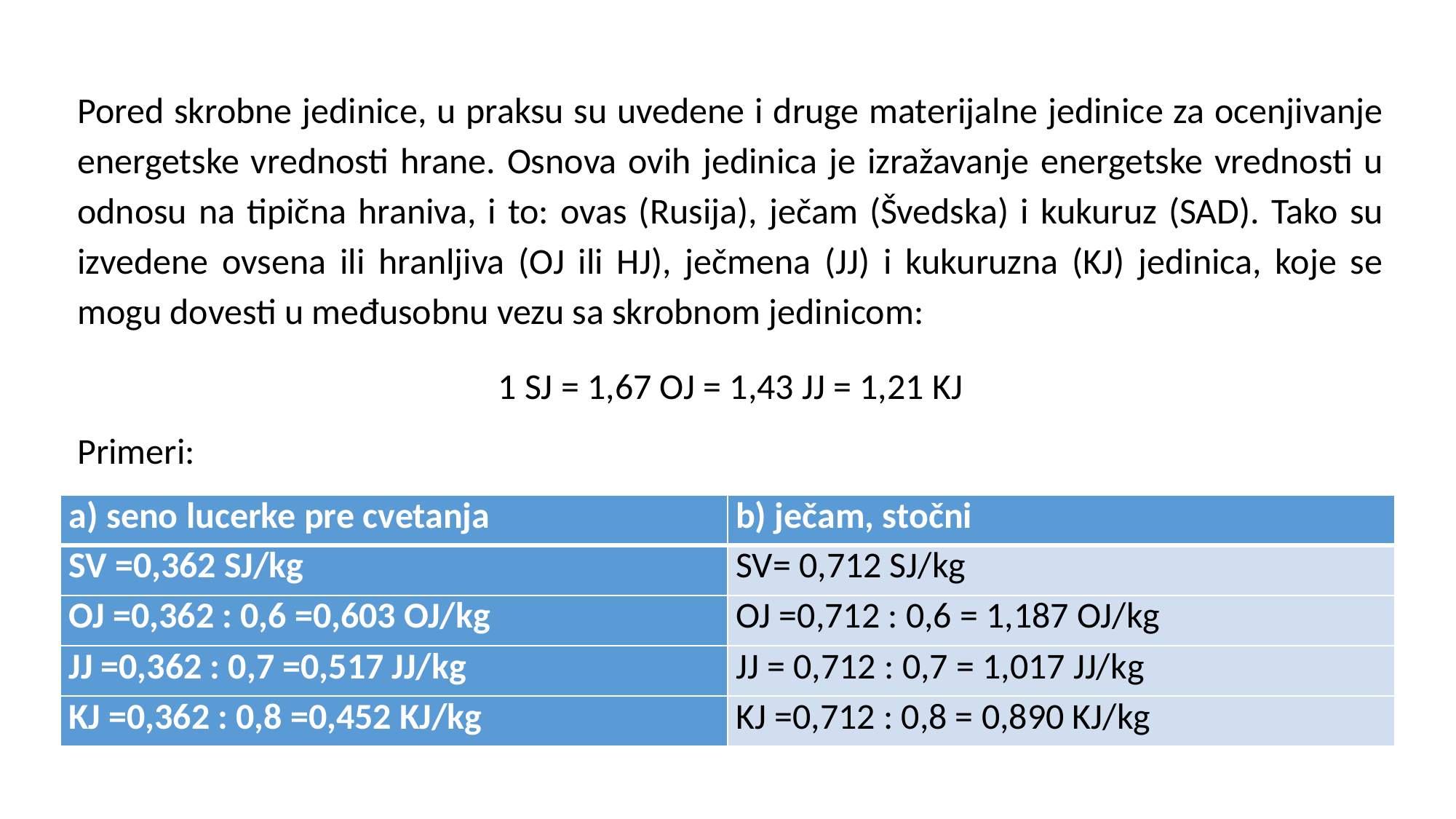

Pored skrobne jedinice, u praksu su uvedene i druge materijalne jedinice za ocenjivanje energetske vrednosti hrane. Osnova ovih jedinica je izražavanje energetske vrednosti u odnosu na tipična hraniva, i to: ovas (Rusija), ječam (Švedska) i kukuruz (SAD). Tako su izvedene ovsena ili hranljiva (OJ ili HJ), ječmena (JJ) i kukuruzna (KJ) jedinica, koje se mogu dovesti u međusobnu vezu sa skrobnom jedinicom:
1 SJ = 1,67 OJ = 1,43 JJ = 1,21 KJ
Primeri:
| a) seno lucerke pre cvetanja | b) ječam, stočni |
| --- | --- |
| SV =0,362 SJ/kg | SV= 0,712 SJ/kg |
| OJ =0,362 : 0,6 =0,603 OJ/kg | OJ =0,712 : 0,6 = 1,187 OJ/kg |
| JJ =0,362 : 0,7 =0,517 JJ/kg | JJ = 0,712 : 0,7 = 1,017 JJ/kg |
| KJ =0,362 : 0,8 =0,452 KJ/kg | KJ =0,712 : 0,8 = 0,890 KJ/kg |